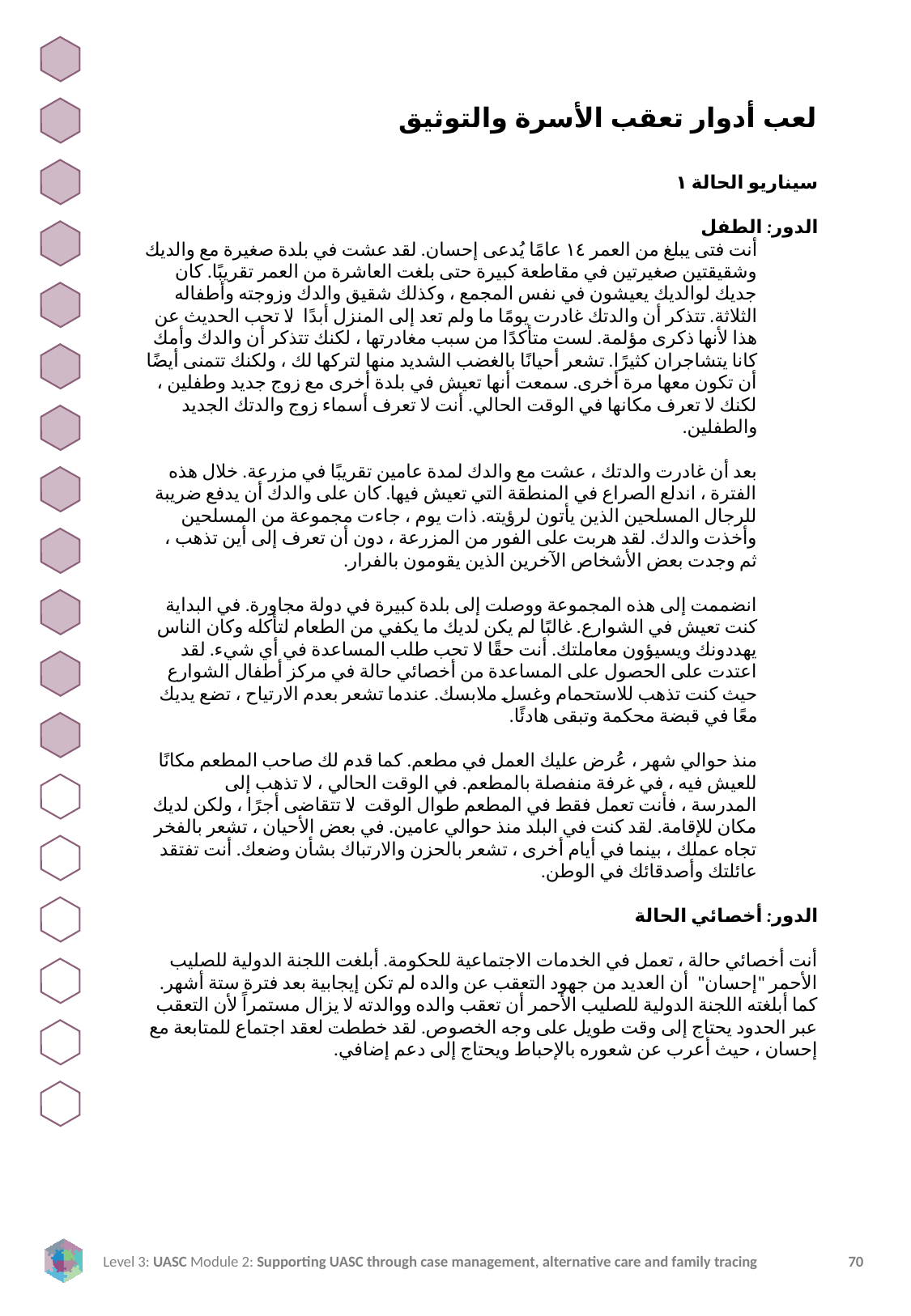

لعب أدوار تعقب الأسرة والتوثيق

سيناريو الحالة ١

الدور: الطفل
أنت فتى يبلغ من العمر ١٤ عامًا يُدعى إحسان. لقد عشت في بلدة صغيرة مع والديك وشقيقتين صغيرتين في مقاطعة كبيرة حتى بلغت العاشرة من العمر تقريبًا. كان جديك لوالديك يعيشون في نفس المجمع ، وكذلك شقيق والدك وزوجته وأطفاله الثلاثة. تتذكر أن والدتك غادرت يومًا ما ولم تعد إلى المنزل أبدًا. لا تحب الحديث عن هذا لأنها ذكرى مؤلمة. لست متأكدًا من سبب مغادرتها ، لكنك تتذكر أن والدك وأمك كانا يتشاجران كثيرًا. تشعر أحيانًا بالغضب الشديد منها لتركها لك ، ولكنك تتمنى أيضًا أن تكون معها مرة أخرى. سمعت أنها تعيش في بلدة أخرى مع زوج جديد وطفلين ، لكنك لا تعرف مكانها في الوقت الحالي. أنت لا تعرف أسماء زوج والدتك الجديد والطفلين.

بعد أن غادرت والدتك ، عشت مع والدك لمدة عامين تقريبًا في مزرعة. خلال هذه الفترة ، اندلع الصراع في المنطقة التي تعيش فيها. كان على والدك أن يدفع ضريبة للرجال المسلحين الذين يأتون لرؤيته. ذات يوم ، جاءت مجموعة من المسلحين وأخذت والدك. لقد هربت على الفور من المزرعة ، دون أن تعرف إلى أين تذهب ، ثم وجدت بعض الأشخاص الآخرين الذين يقومون بالفرار.

انضممت إلى هذه المجموعة ووصلت إلى بلدة كبيرة في دولة مجاورة. في البداية كنت تعيش في الشوارع. غالبًا لم يكن لديك ما يكفي من الطعام لتأكله وكان الناس يهددونك ويسيؤون معاملتك. أنت حقًا لا تحب طلب المساعدة في أي شيء. لقد اعتدت على الحصول على المساعدة من أخصائي حالة في مركز أطفال الشوارع حيث كنت تذهب للاستحمام وغسل ملابسك. عندما تشعر بعدم الارتياح ، تضع يديك معًا في قبضة محكمة وتبقى هادئًا.

منذ حوالي شهر ، عُرض عليك العمل في مطعم. كما قدم لك صاحب المطعم مكانًا للعيش فيه ، في غرفة منفصلة بالمطعم. في الوقت الحالي ، لا تذهب إلى المدرسة ، فأنت تعمل فقط في المطعم طوال الوقت. لا تتقاضى أجرًا ، ولكن لديك مكان للإقامة. لقد كنت في البلد منذ حوالي عامين. في بعض الأحيان ، تشعر بالفخر تجاه عملك ، بينما في أيام أخرى ، تشعر بالحزن والارتباك بشأن وضعك. أنت تفتقد عائلتك وأصدقائك في الوطن.

الدور: أخصائي الحالة

أنت أخصائي حالة ، تعمل في الخدمات الاجتماعية للحكومة. أبلغت اللجنة الدولية للصليب الأحمر "إحسان"  أن العديد من جهود التعقب عن والده لم تكن إيجابية بعد فترة ستة أشهر. كما أبلغته اللجنة الدولية للصليب الأحمر أن تعقب والده ووالدته لا يزال مستمراً لأن التعقب عبر الحدود يحتاج إلى وقت طويل على وجه الخصوص. لقد خططت لعقد اجتماع للمتابعة مع إحسان ، حيث أعرب عن شعوره بالإحباط ويحتاج إلى دعم إضافي.